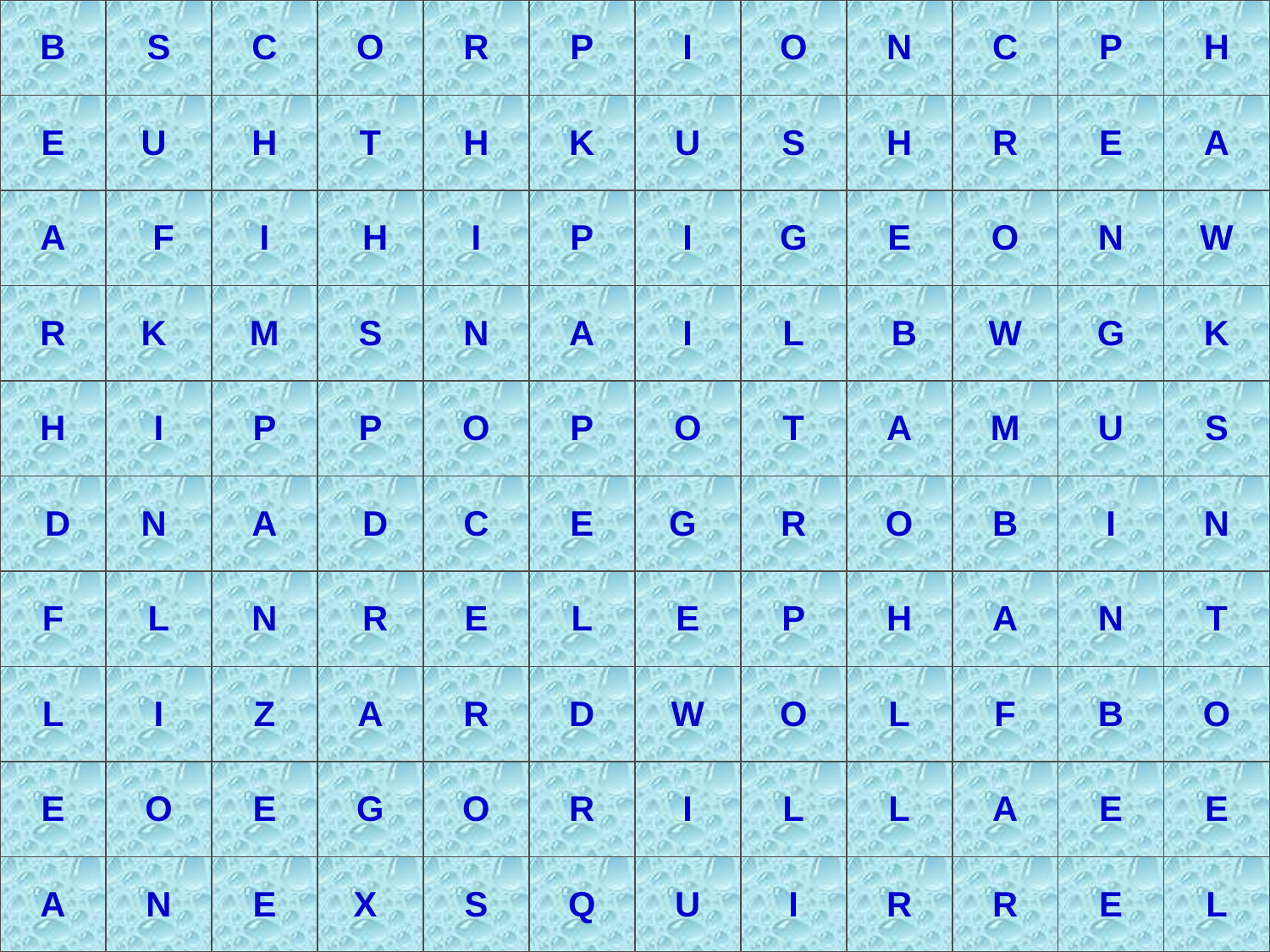

| B | S | C | O | R | P | I | O | N | C | P | H |
| --- | --- | --- | --- | --- | --- | --- | --- | --- | --- | --- | --- |
| E | U | H | T | H | K | U | S | H | R | E | A |
| A | F | I | H | I | P | I | G | E | O | N | W |
| R | K | M | S | N | A | I | L | B | W | G | K |
| H | I | P | P | O | P | O | T | A | M | U | S |
| D | N | A | D | C | E | G | R | O | B | I | N |
| F | L | N | R | E | L | E | P | H | A | N | T |
| L | I | Z | A | R | D | W | O | L | F | B | O |
| E | O | E | G | O | R | I | L | L | A | E | E |
| A | N | E | X | S | Q | U | I | R | R | E | L |